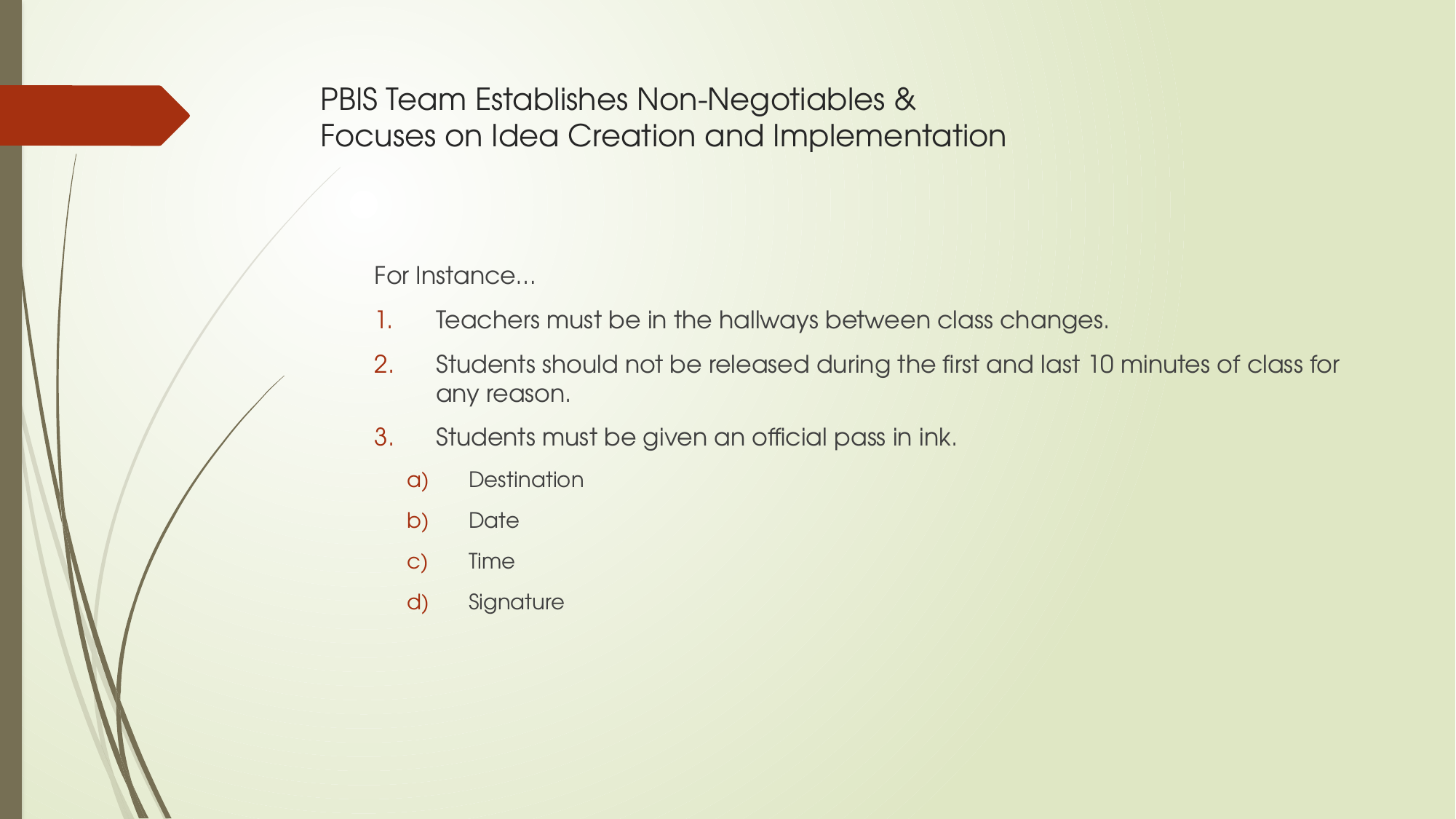

# PBIS Team Establishes Non-Negotiables & Focuses on Idea Creation and Implementation
For Instance…
Teachers must be in the hallways between class changes.
Students should not be released during the first and last 10 minutes of class for any reason.
Students must be given an official pass in ink.
Destination
Date
Time
Signature